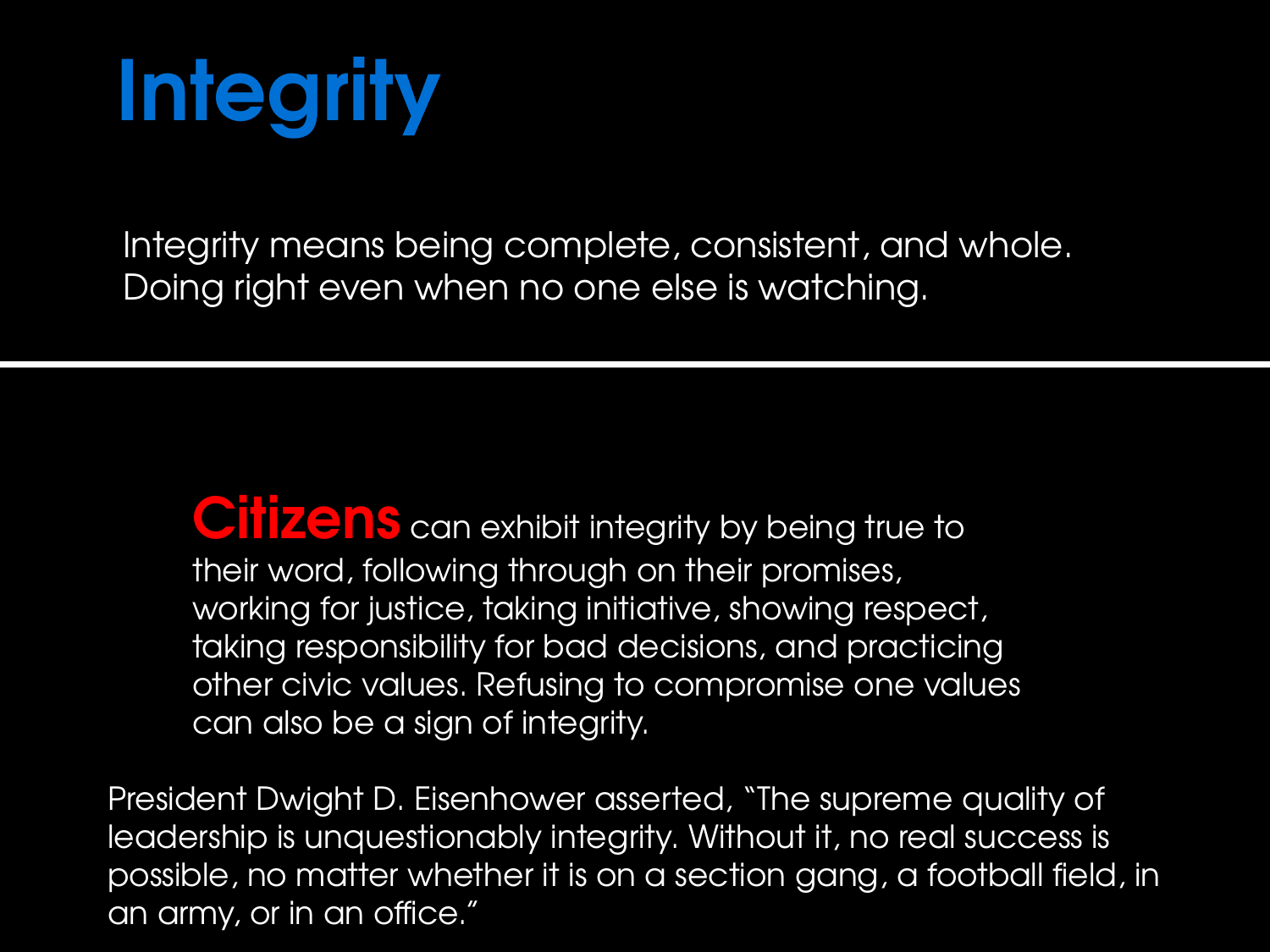

# Integrity
Integrity means being complete, consistent, and whole.
Doing right even when no one else is watching.
Citizens can exhibit integrity by being true to their word, following through on their promises, working for justice, taking initiative, showing respect, taking responsibility for bad decisions, and practicing other civic values. Refusing to compromise one values can also be a sign of integrity.
President Dwight D. Eisenhower asserted, “The supreme quality of leadership is unquestionably integrity. Without it, no real success is possible, no matter whether it is on a section gang, a football field, in an army, or in an office.”